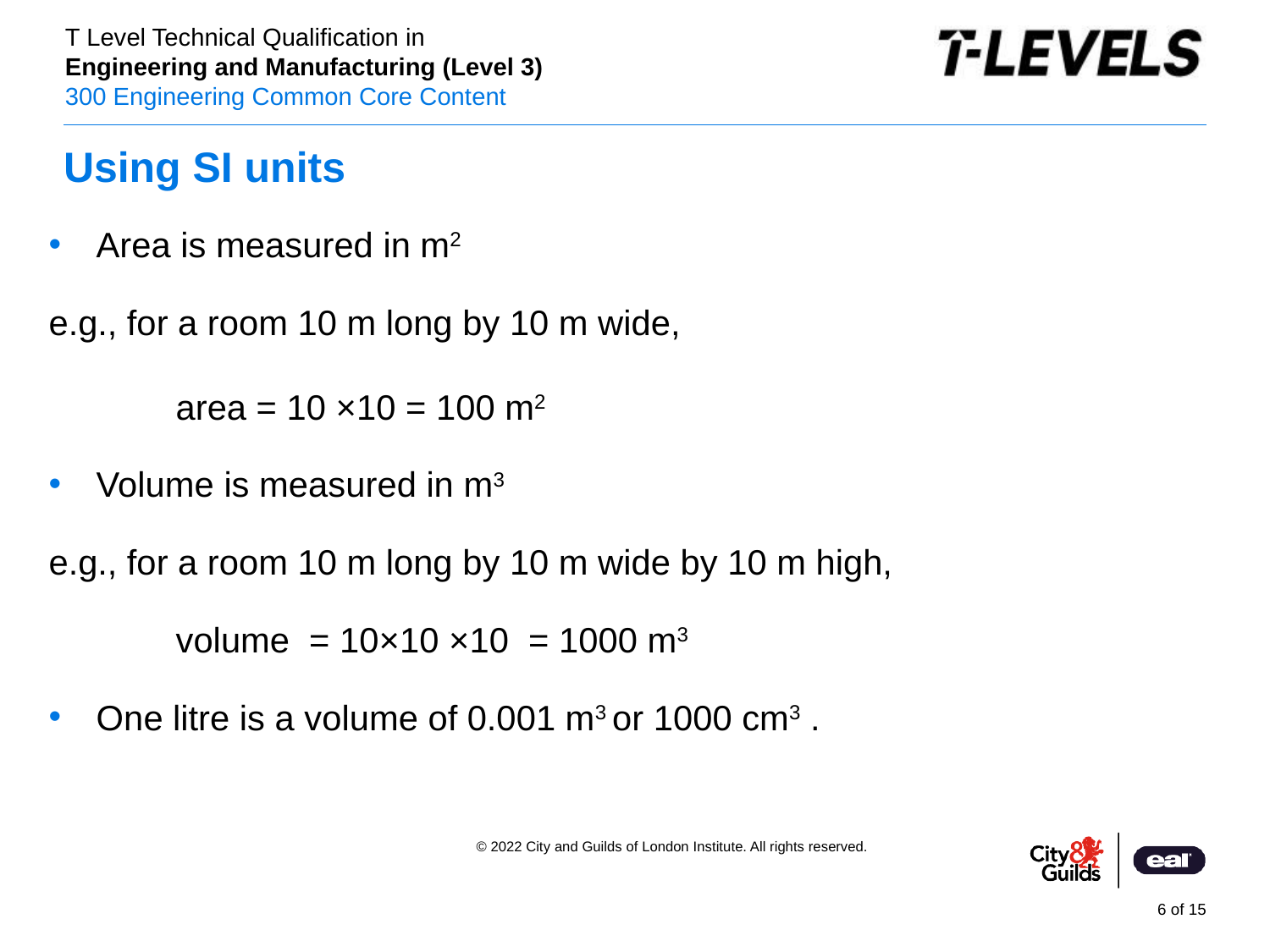

# Using SI units
Area is measured in m2
e.g., for a room 10 m long by 10 m wide,
 	area = 10 ×10 = 100 m2
Volume is measured in m3
e.g., for a room 10 m long by 10 m wide by 10 m high,
	volume  = 10×10 ×10  = 1000 m3
One litre is a volume of 0.001 m3 or 1000 cm3 .